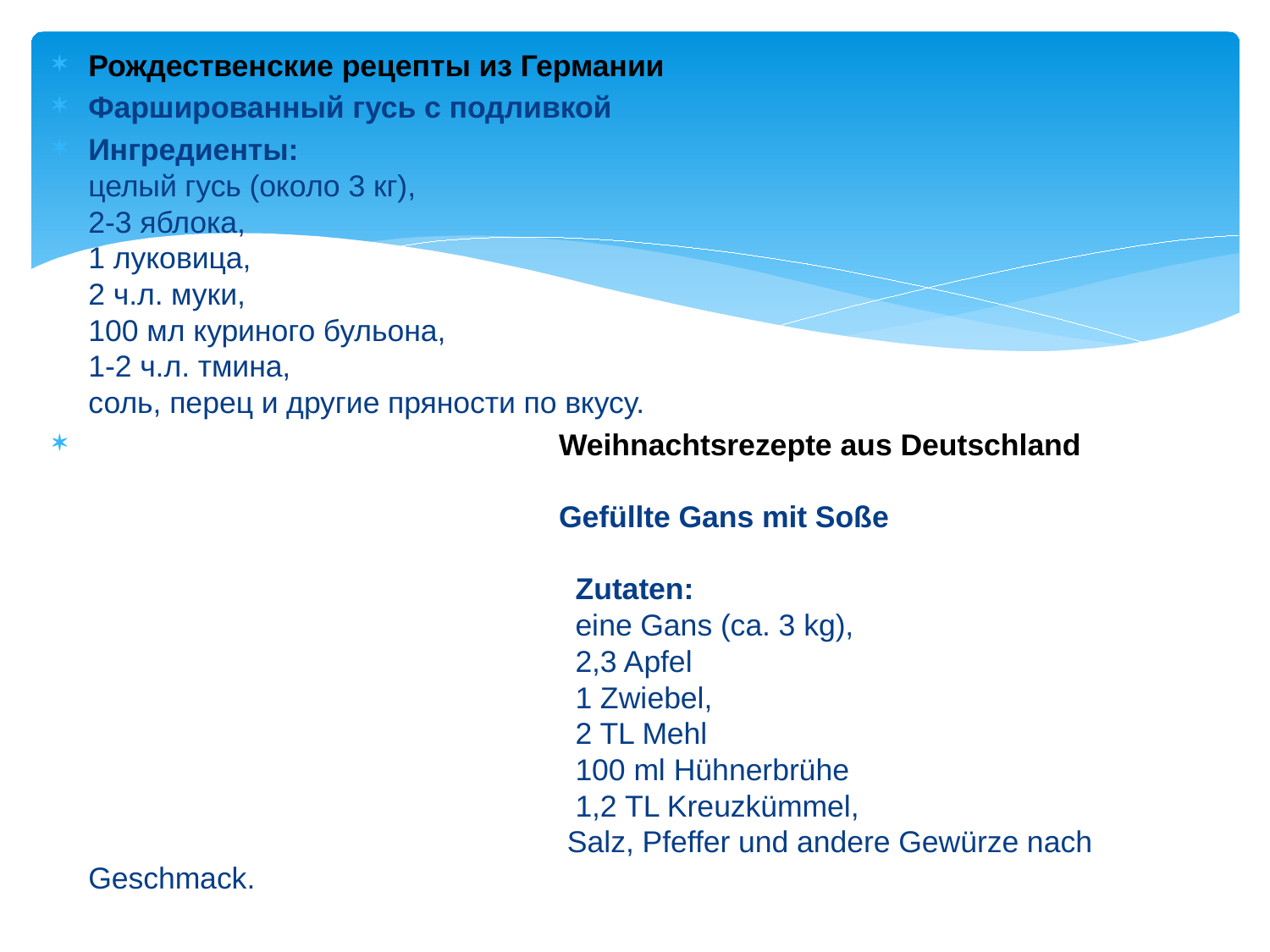

Рождественские рецепты из Германии
Фаршированный гусь с подливкой
Ингредиенты:
целый гусь (около 3 кг),
2-3 яблока,
1 луковица,
2 ч.л. муки,
100 мл куриного бульона,
1-2 ч.л. тмина,
соль, перец и другие пряности по вкусу.
                                                         Weihnachtsrezepte aus Deutschland
                                                         Gefüllte Gans mit Soße
                                                           Zutaten:
                                                           eine Gans (ca. 3 kg),
                                                           2,3 Apfel
                                                           1 Zwiebel,
                                                           2 TL Mehl
                                                           100 ml Hühnerbrühe
                                                           1,2 TL Kreuzkümmel,
                                                          Salz, Pfeffer und andere Gewürze nach Geschmack.